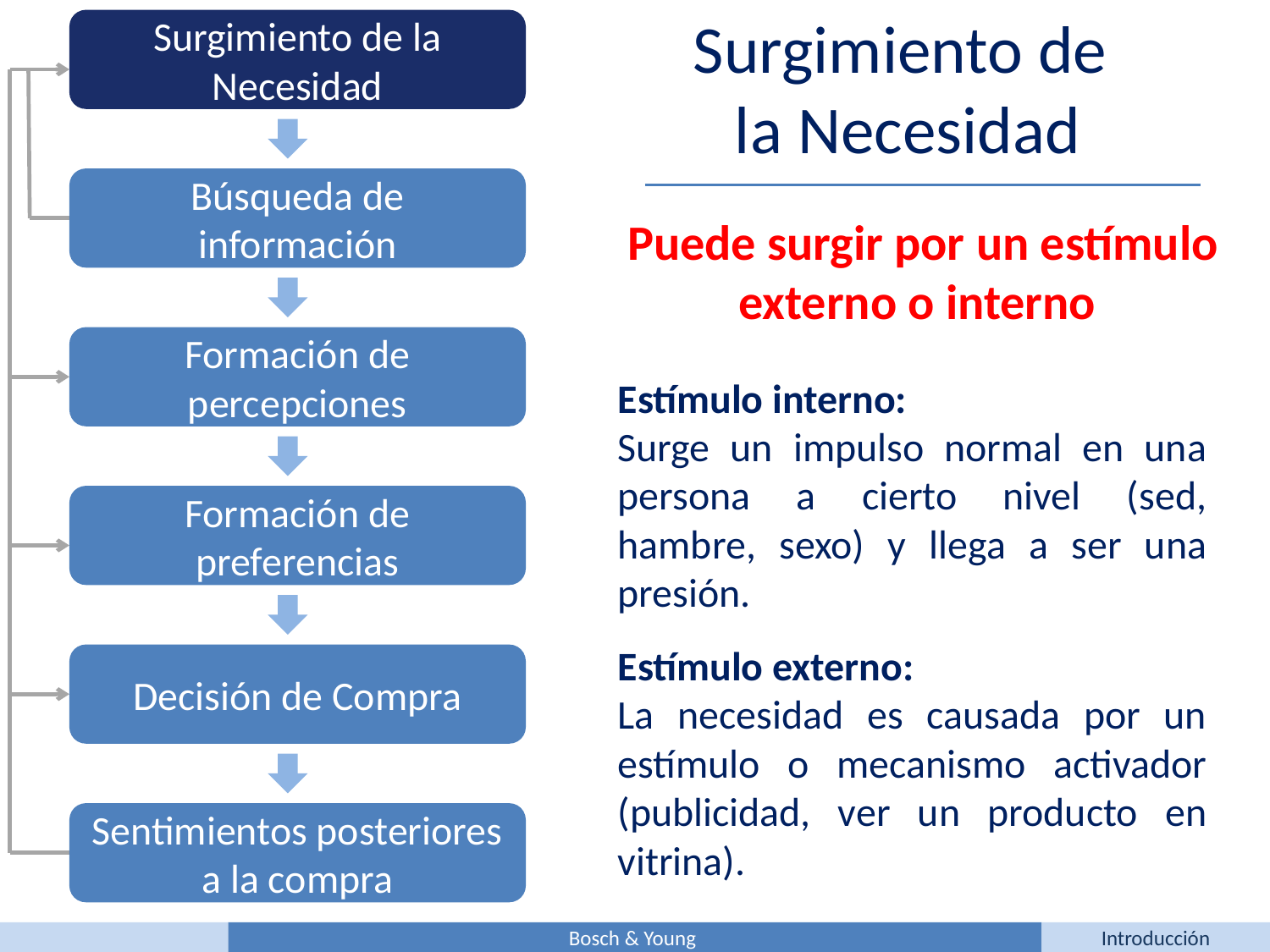

Surgimiento de
la Necesidad
Surgimiento de la Necesidad

Búsqueda de información

Formación de percepciones

Formación de preferencias

Decisión de Compra

Sentimientos posteriores a la compra
Puede surgir por un estímulo externo o interno
Estímulo interno:
Surge un impulso normal en una persona a cierto nivel (sed, hambre, sexo) y llega a ser una presión.
Estímulo externo:
La necesidad es causada por un estímulo o mecanismo activador (publicidad, ver un producto en vitrina).

Bosch & Young
Introducción